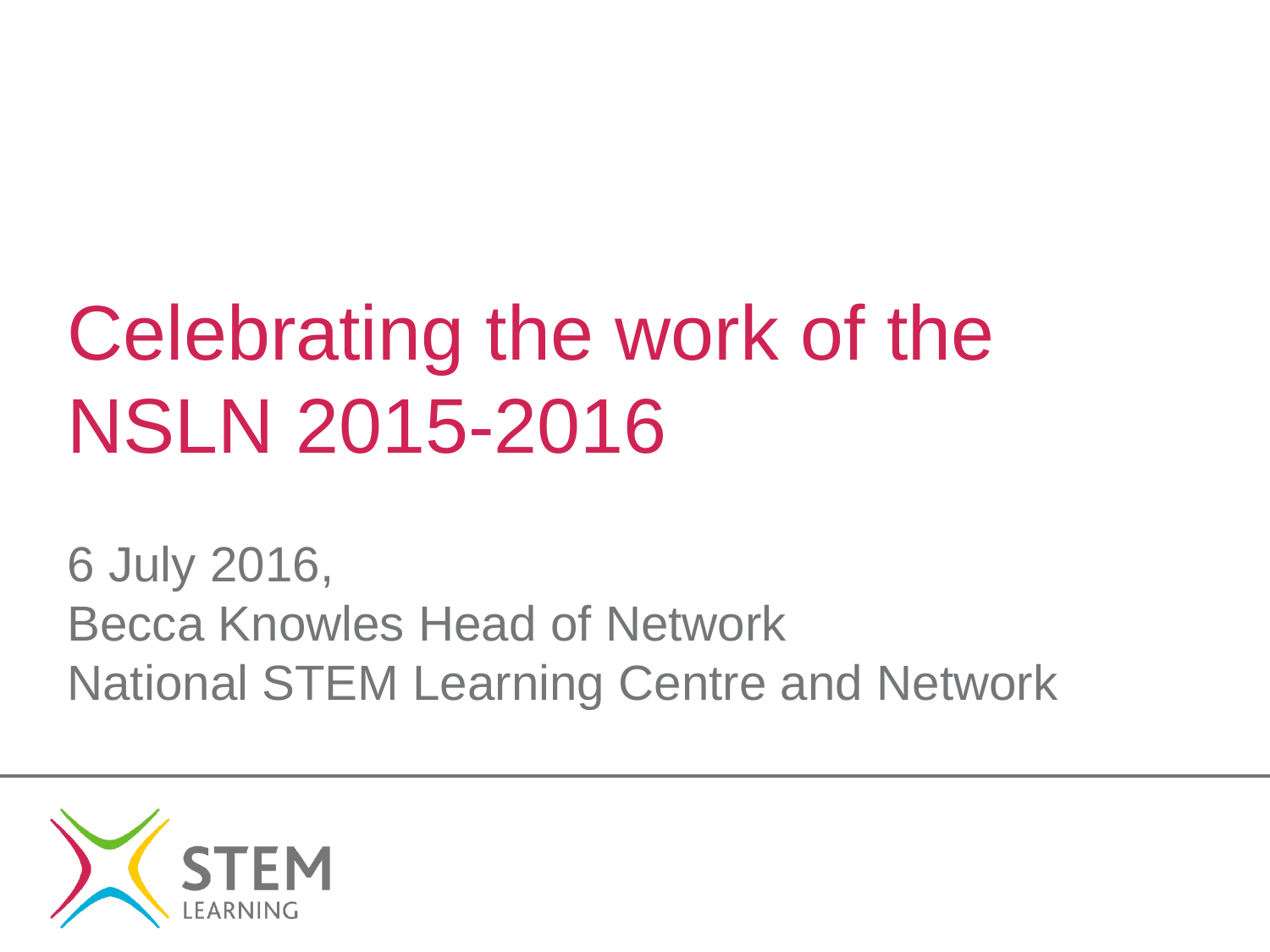

# Celebrating the work of the NSLN 2015-2016
6 July 2016,
Becca Knowles Head of Network
National STEM Learning Centre and Network